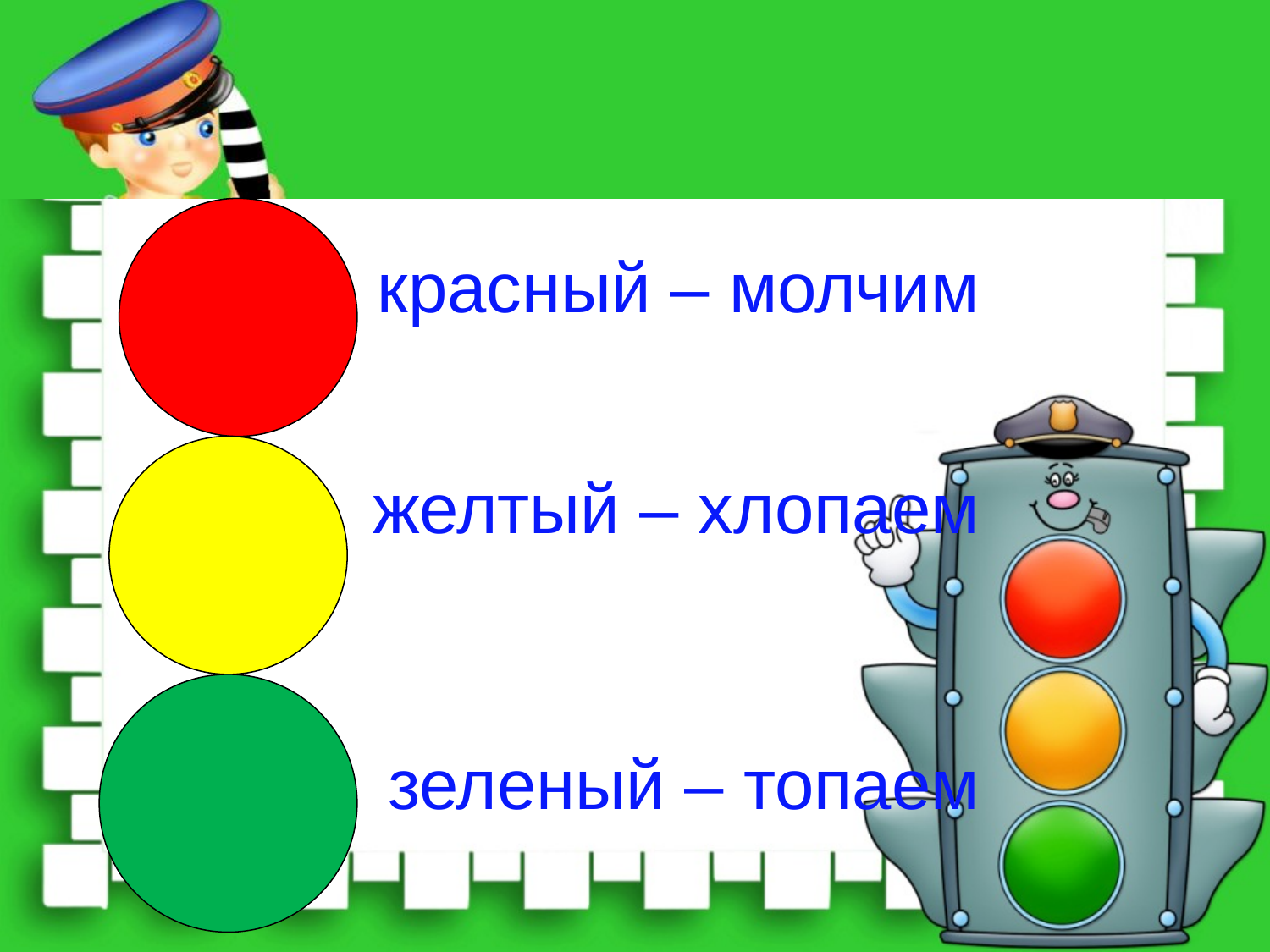

красный – молчим

 желтый – хлопаем

зеленый – топаем